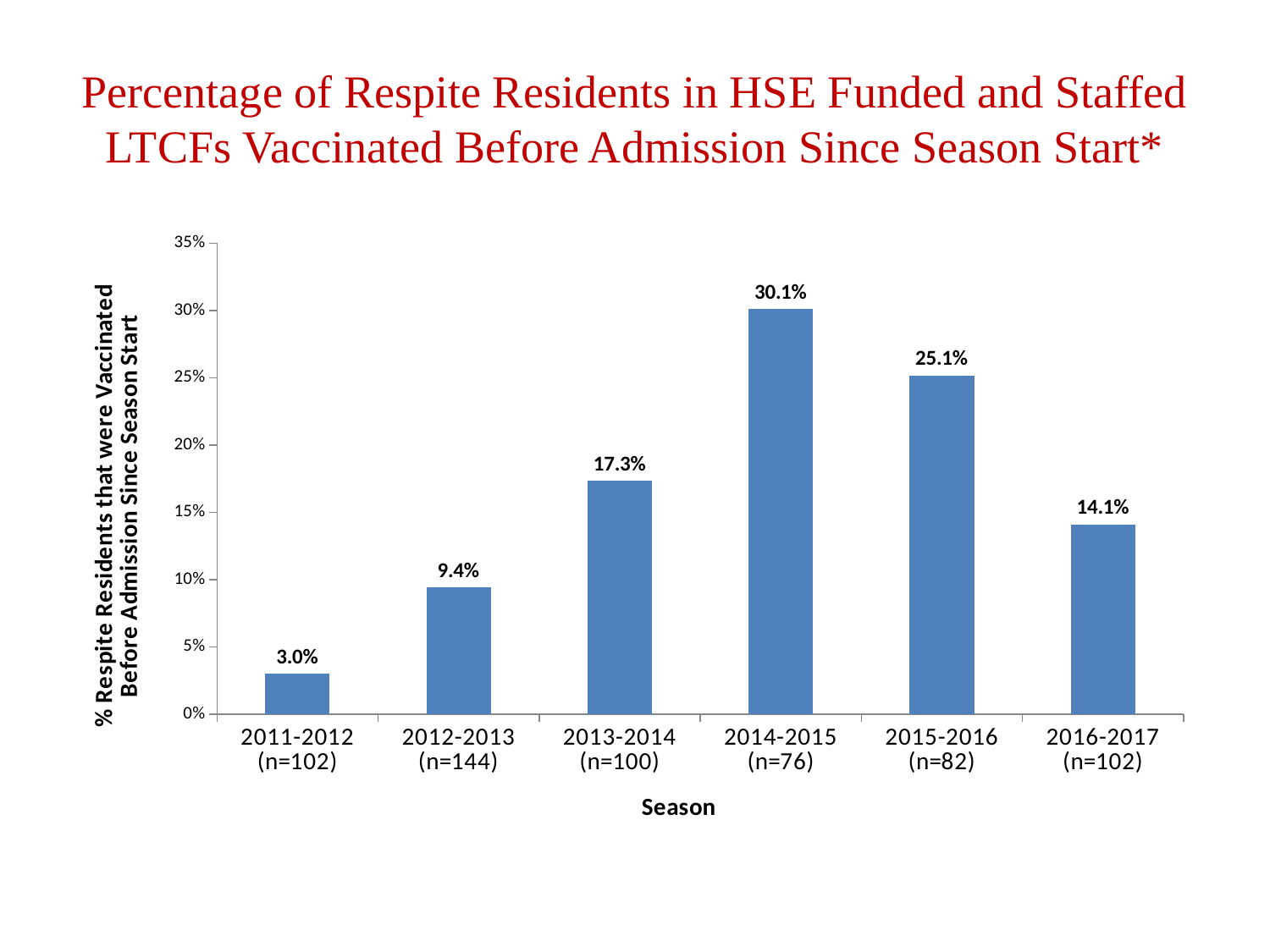

# Percentage of Respite Residents in HSE Funded and Staffed LTCFs Vaccinated Before Admission Since Season Start*

### Chart

| Category | % Respite Residents that were Vaccinated Before Admission Since Season Start |
|---|---|
| 2011-2012 (n=102) | 0.029731275014293884 |
| 2012-2013 (n=144) | 0.09407965554359526 |
| 2013-2014 (n=100) | 0.17333333333333334 |
| 2014-2015 (n=76) | 0.30094149293880296 |
| 2015-2016 (n=82) | 0.251499400239904 |
| 2016-2017 (n=102) | 0.14090247452692867 |